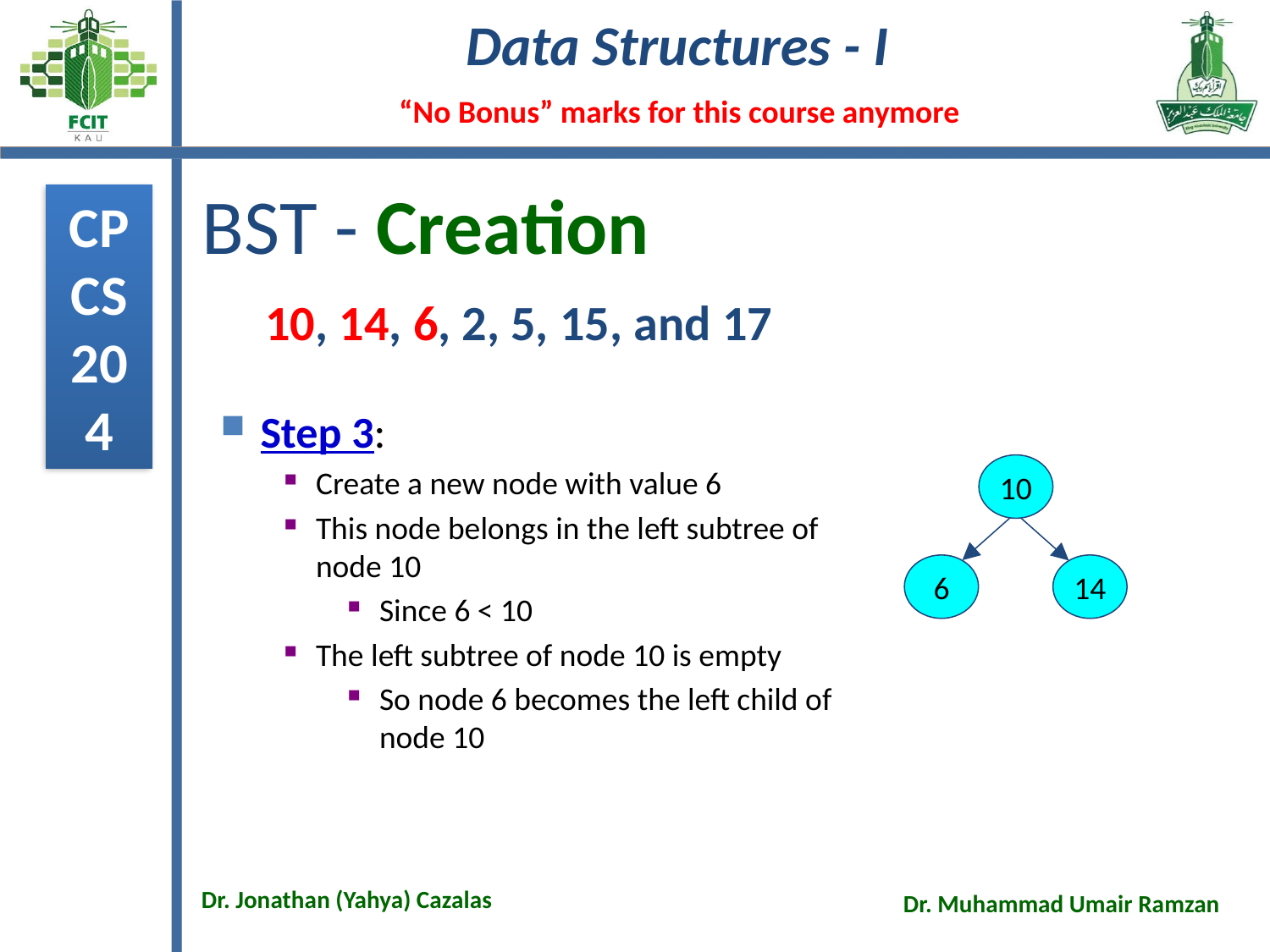

# BST - Creation
10, 14, 6, 2, 5, 15, and 17
Step 3:
Create a new node with value 6
This node belongs in the left subtree of node 10
Since 6 < 10
The left subtree of node 10 is empty
So node 6 becomes the left child of node 10
10

6
14